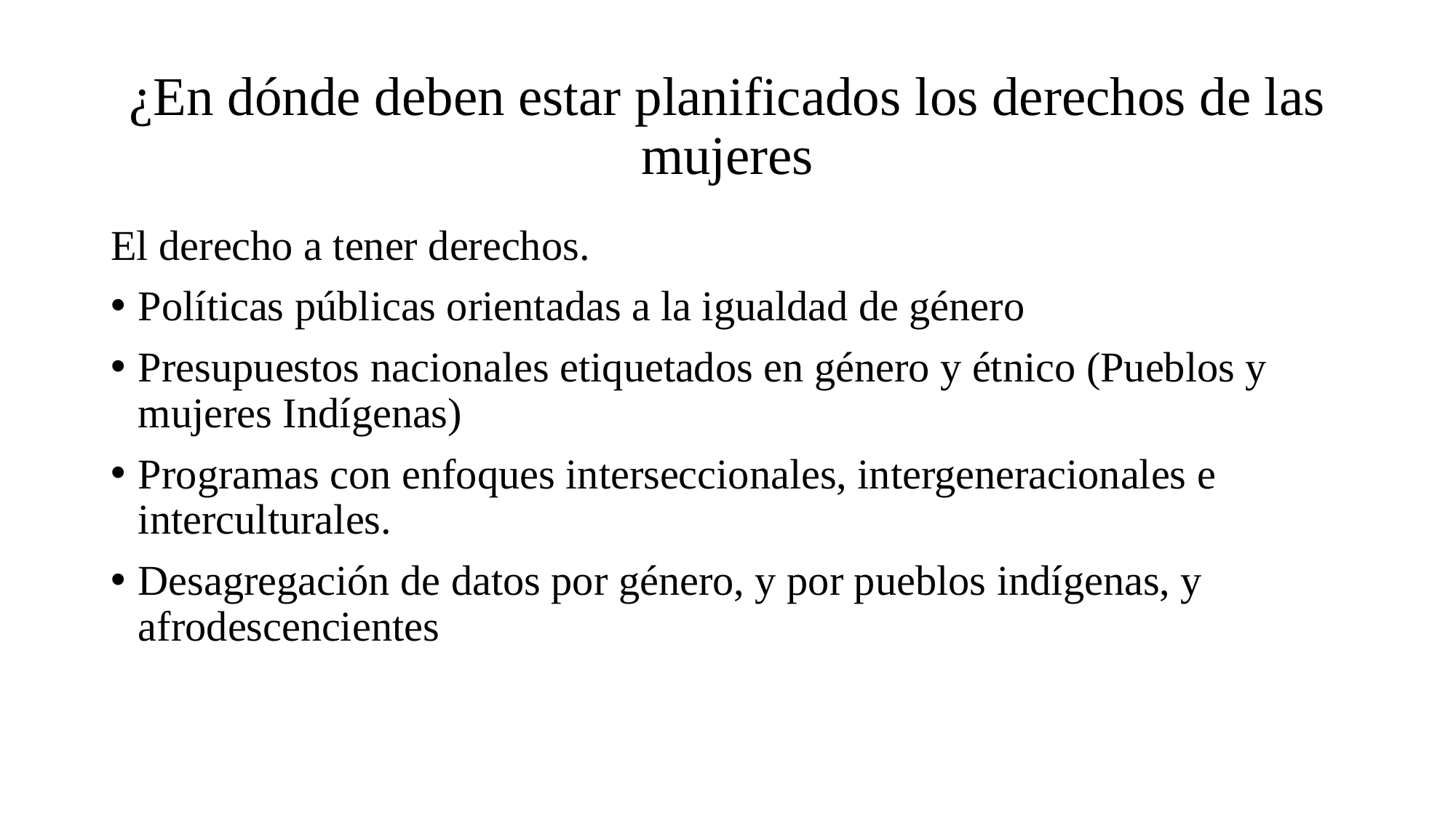

# ¿En dónde deben estar planificados los derechos de las mujeres
El derecho a tener derechos.
Políticas públicas orientadas a la igualdad de género
Presupuestos nacionales etiquetados en género y étnico (Pueblos y mujeres Indígenas)
Programas con enfoques interseccionales, intergeneracionales e interculturales.
Desagregación de datos por género, y por pueblos indígenas, y afrodescencientes